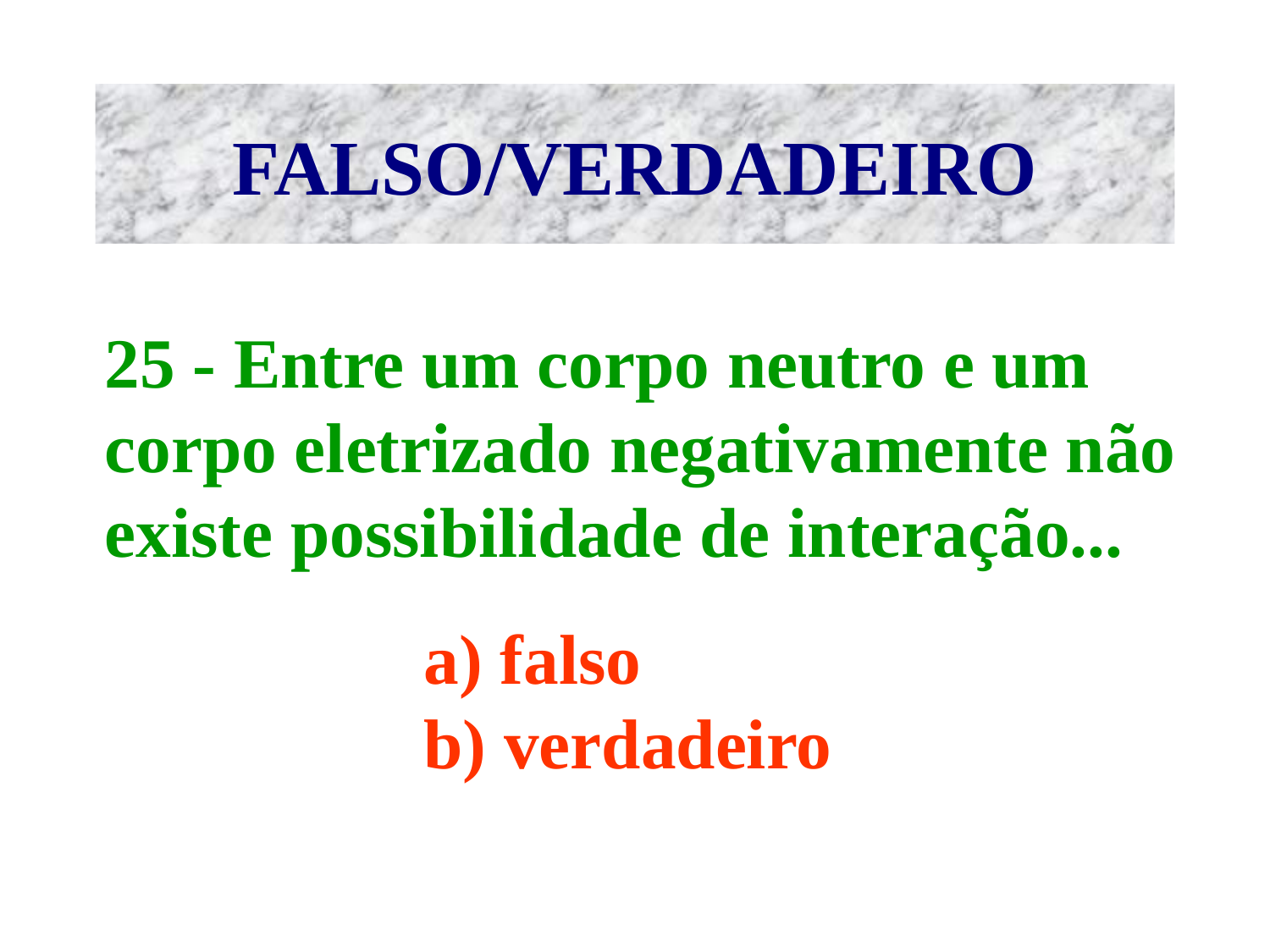

# FALSO/VERDADEIRO
25 - Entre um corpo neutro e um
corpo eletrizado negativamente não
existe possibilidade de interação...
a) falso
b) verdadeiro